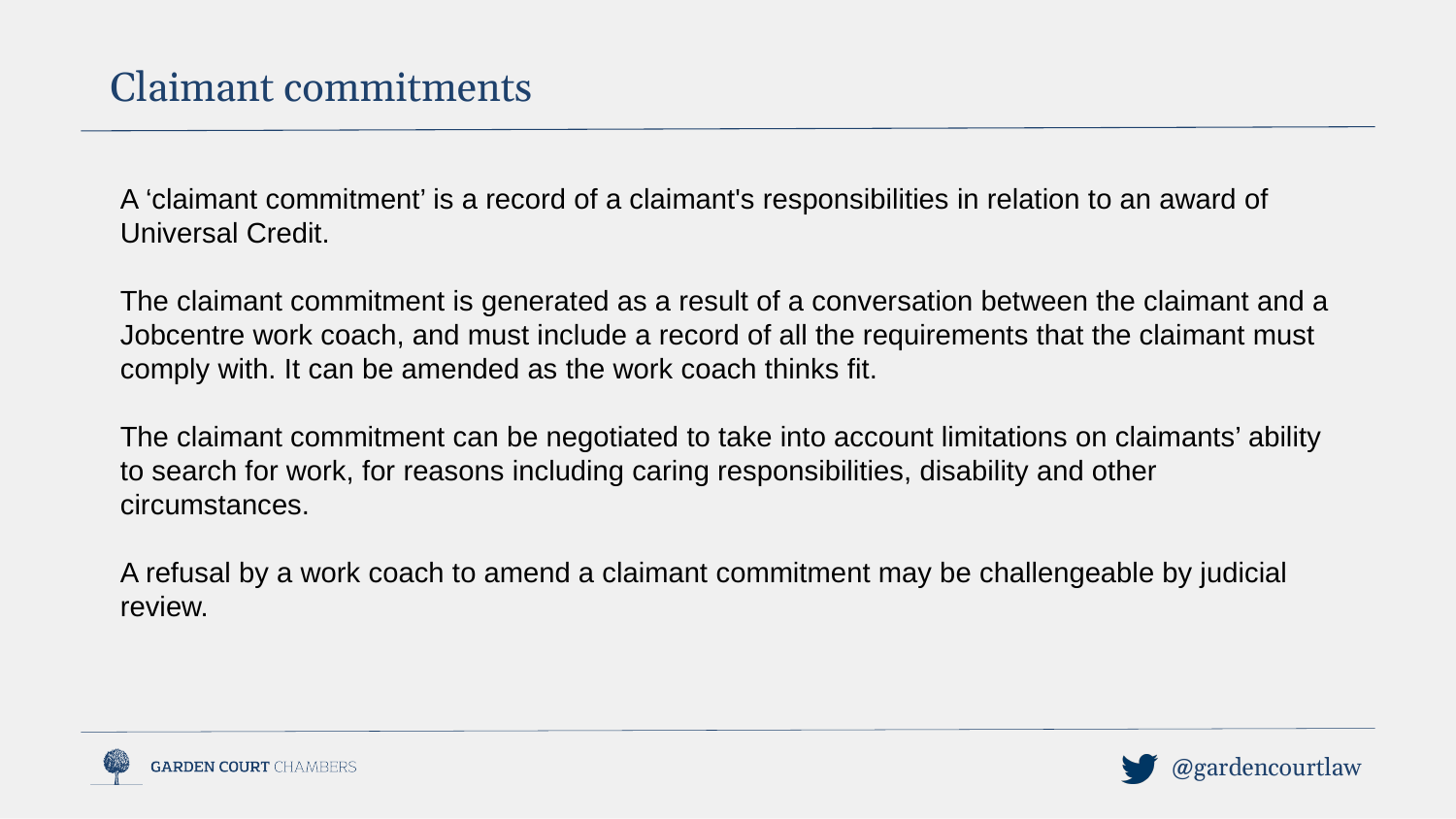

Claimant commitments
A ‘claimant commitment’ is a record of a claimant's responsibilities in relation to an award of Universal Credit.

The claimant commitment is generated as a result of a conversation between the claimant and a Jobcentre work coach, and must include a record of all the requirements that the claimant must comply with. It can be amended as the work coach thinks fit.

The claimant commitment can be negotiated to take into account limitations on claimants’ ability to search for work, for reasons including caring responsibilities, disability and other circumstances.

A refusal by a work coach to amend a claimant commitment may be challengeable by judicial review.